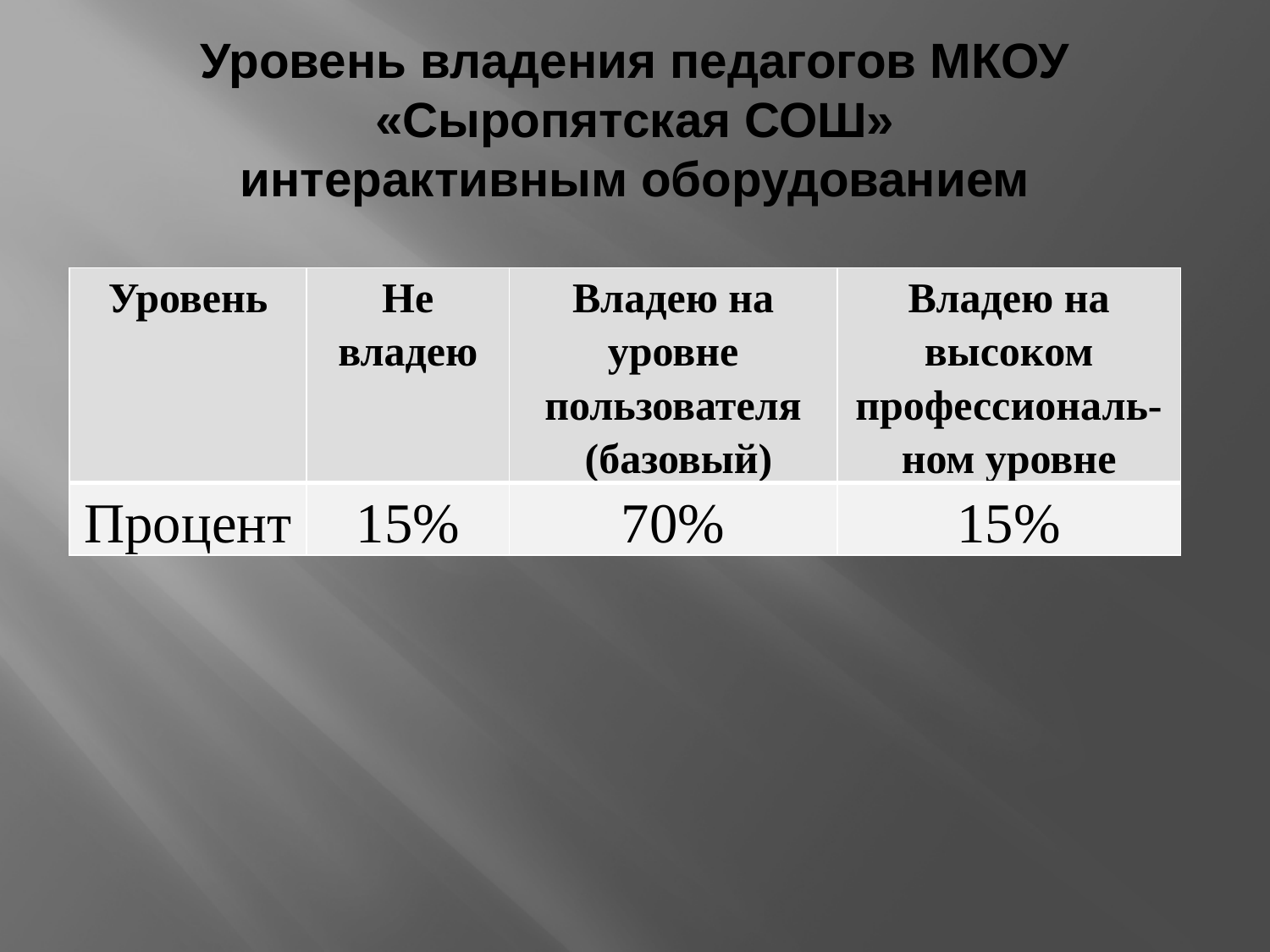

# Уровень владения педагогов МКОУ «Сыропятская СОШ» интерактивным оборудованием
| Уровень | Не владею | Владею на уровне пользователя (базовый) | Владею на высоком профессиональ- ном уровне |
| --- | --- | --- | --- |
| Процент | 15% | 70% | 15% |